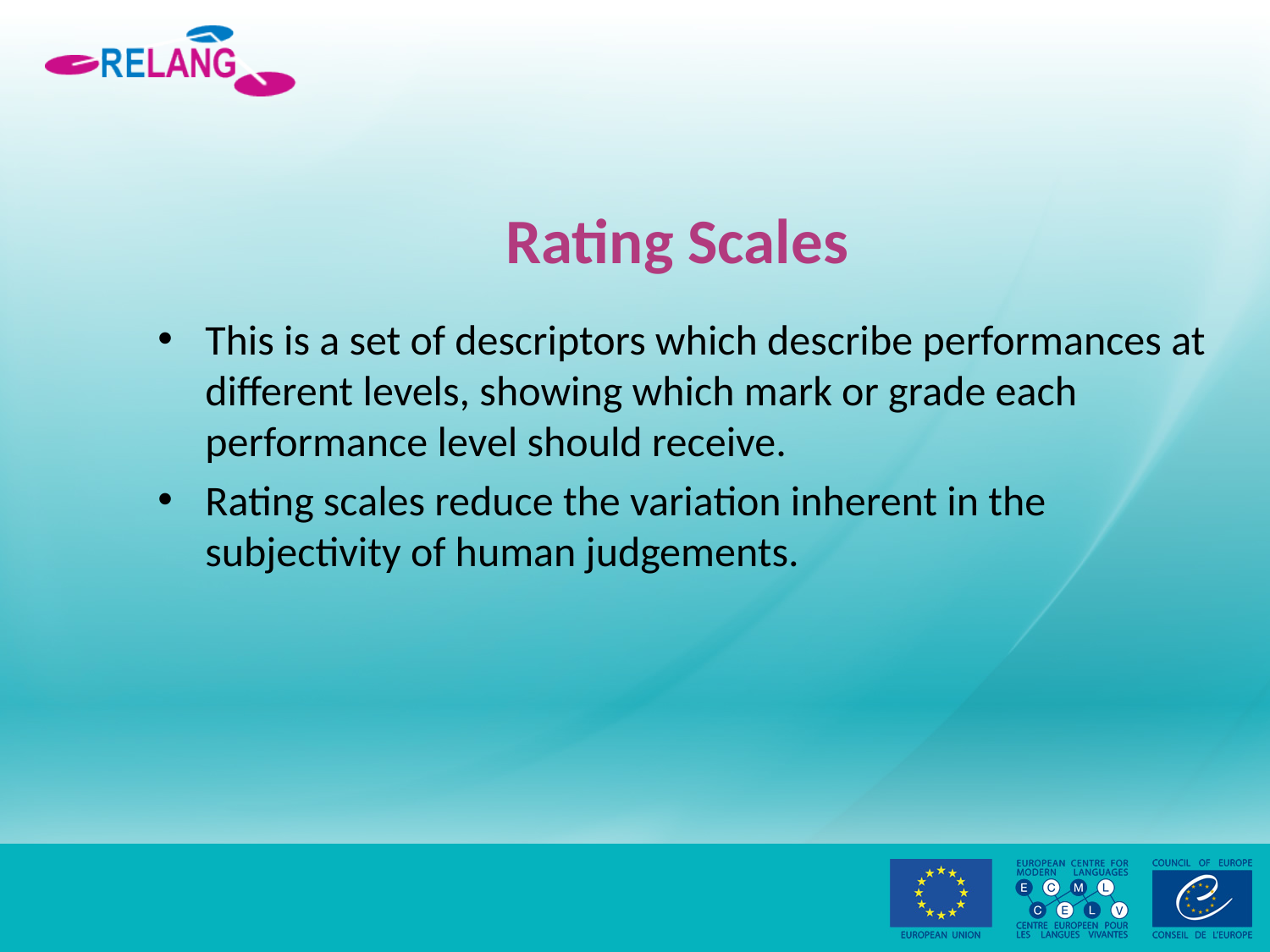

# Rating Scales
This is a set of descriptors which describe performances at different levels, showing which mark or grade each performance level should receive.
Rating scales reduce the variation inherent in the subjectivity of human judgements.